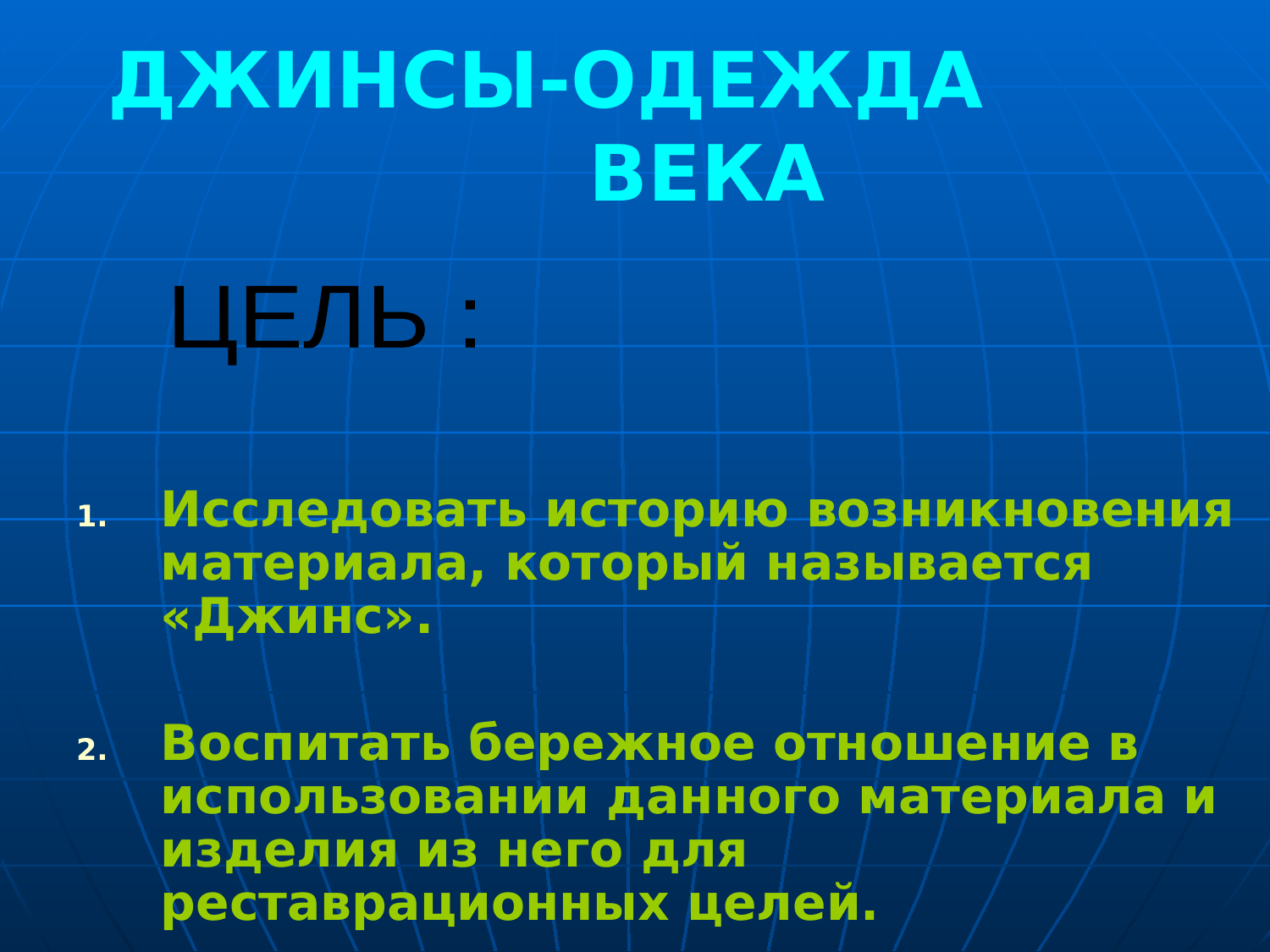

# ДЖИНСЫ-ОДЕЖДА                  ВЕКА
ЦЕЛЬ :

Исследовать историю возникновения материала, который называется «Джинс».

Воспитать бережное отношение в использовании данного материала и изделия из него для реставрационных целей.